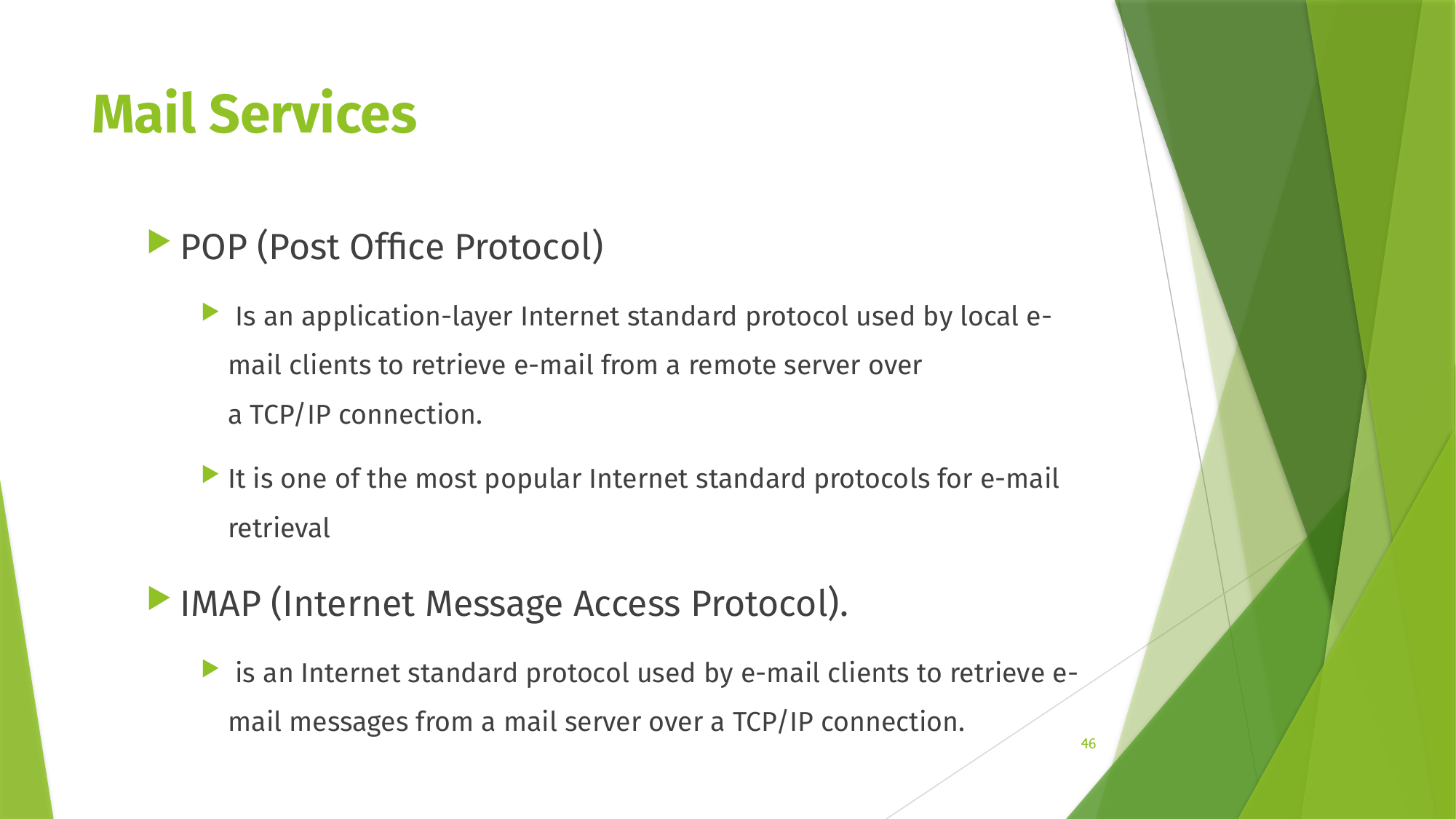

# Mail Services
POP (Post Office Protocol)
 Is an application-layer Internet standard protocol used by local e-mail clients to retrieve e-mail from a remote server over a TCP/IP connection.
It is one of the most popular Internet standard protocols for e-mail retrieval
IMAP (Internet Message Access Protocol).
 is an Internet standard protocol used by e-mail clients to retrieve e-mail messages from a mail server over a TCP/IP connection.

46